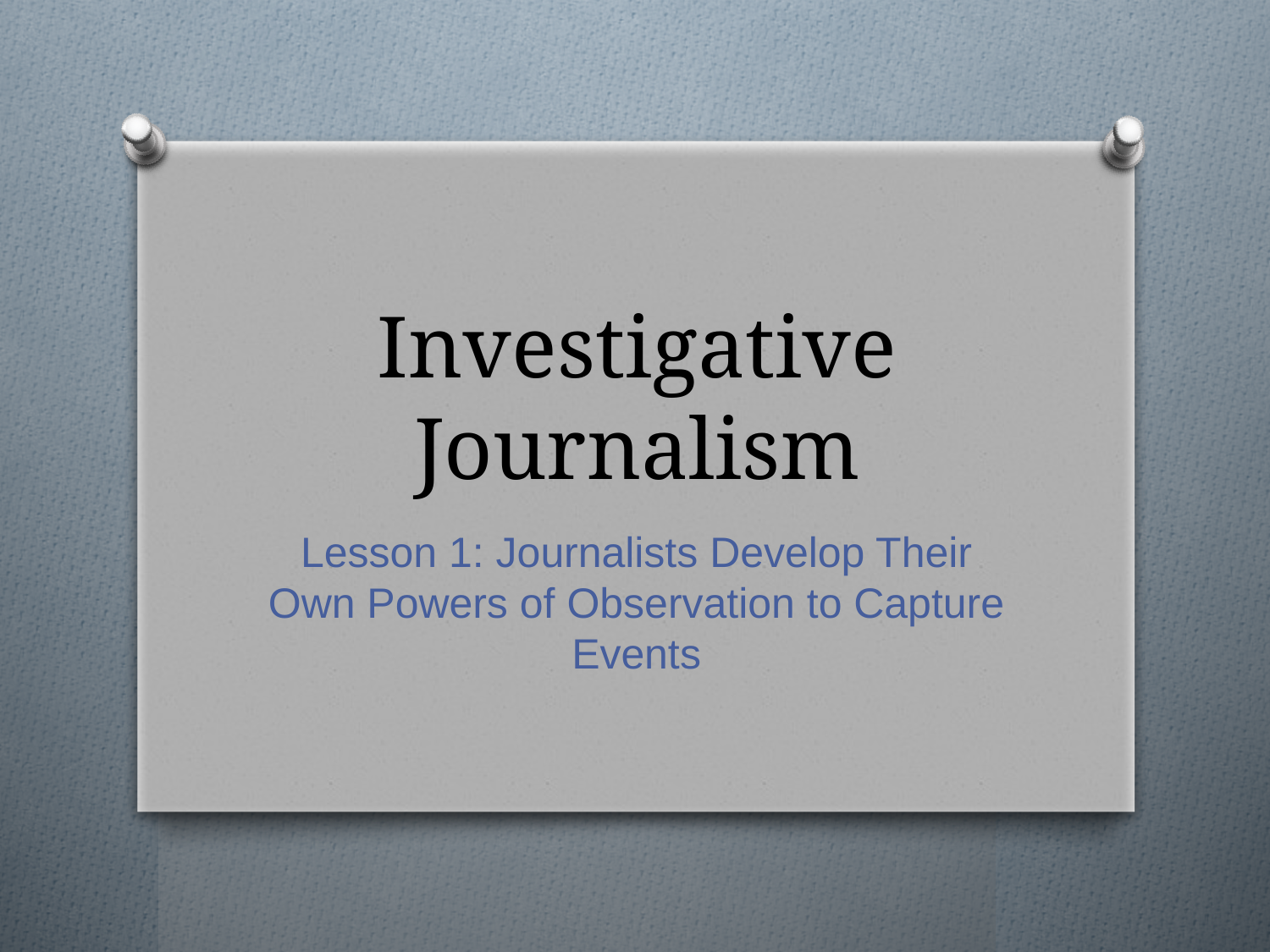

# Investigative Journalism
Lesson 1: Journalists Develop Their Own Powers of Observation to Capture Events